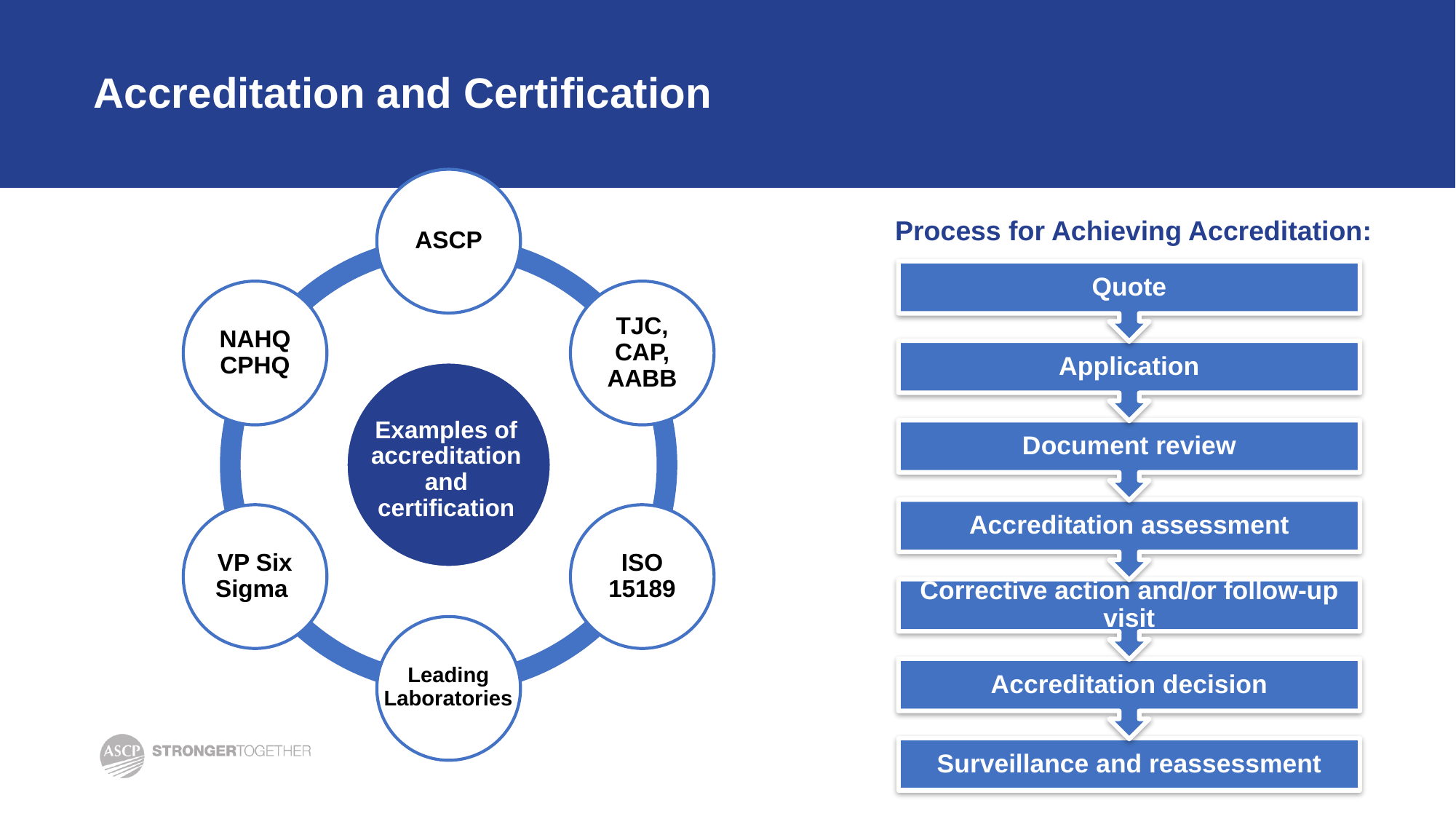

# Accreditation and Certification

ASCP

NAHQ CPHQ
TJC, CAP, AABB

Examples of accreditation and certification

VP Six Sigma
ISO 15189

Leading Laboratories
Process for Achieving Accreditation:

Quote

Application

Document review

Accreditation assessment

Corrective action and/or follow-up visit

Accreditation decision

Surveillance and reassessment